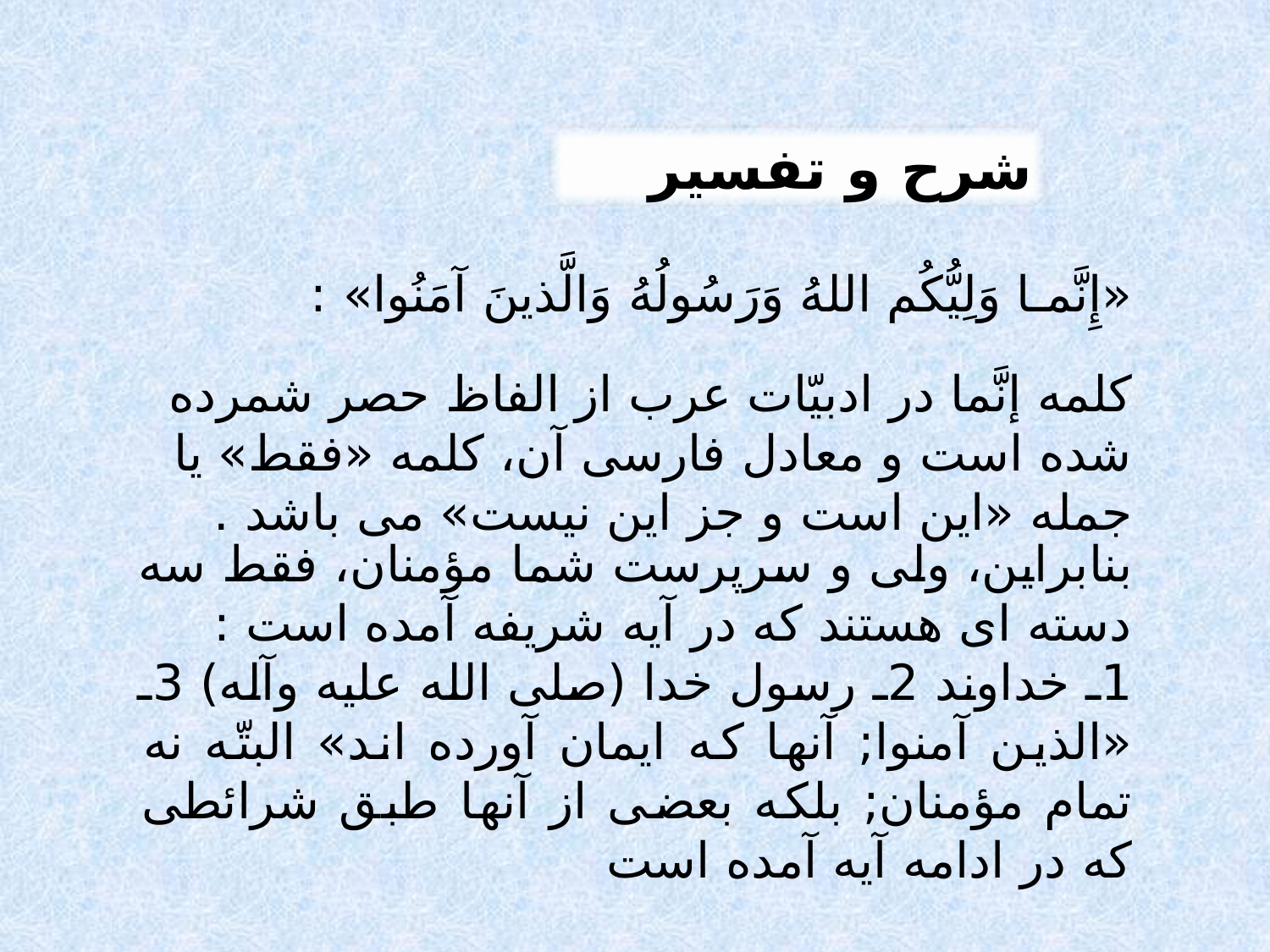

شرح و تفسير
«إِنَّمـا وَلِيُّكُم اللهُ وَرَسُولُهُ وَالَّذينَ آمَنُوا» :
كلمه إنَّما در ادبيّات عرب از الفاظ حصر شمرده شده است و معادل فارسى آن، كلمه «فقط» يا جمله «اين است و جز اين نيست» مى باشد .
بنابراين، ولى و سرپرست شما مؤمنان، فقط سه دسته اى هستند كه در آيه شريفه آمده است :
1ـ خداوند 2ـ رسول خدا (صلى الله عليه وآله) 3ـ «الذين آمنوا; آنها كه ايمان آورده اند» البتّه نه تمام مؤمنان; بلكه بعضى از آنها طبق شرائطى كه در ادامه آيه آمده است